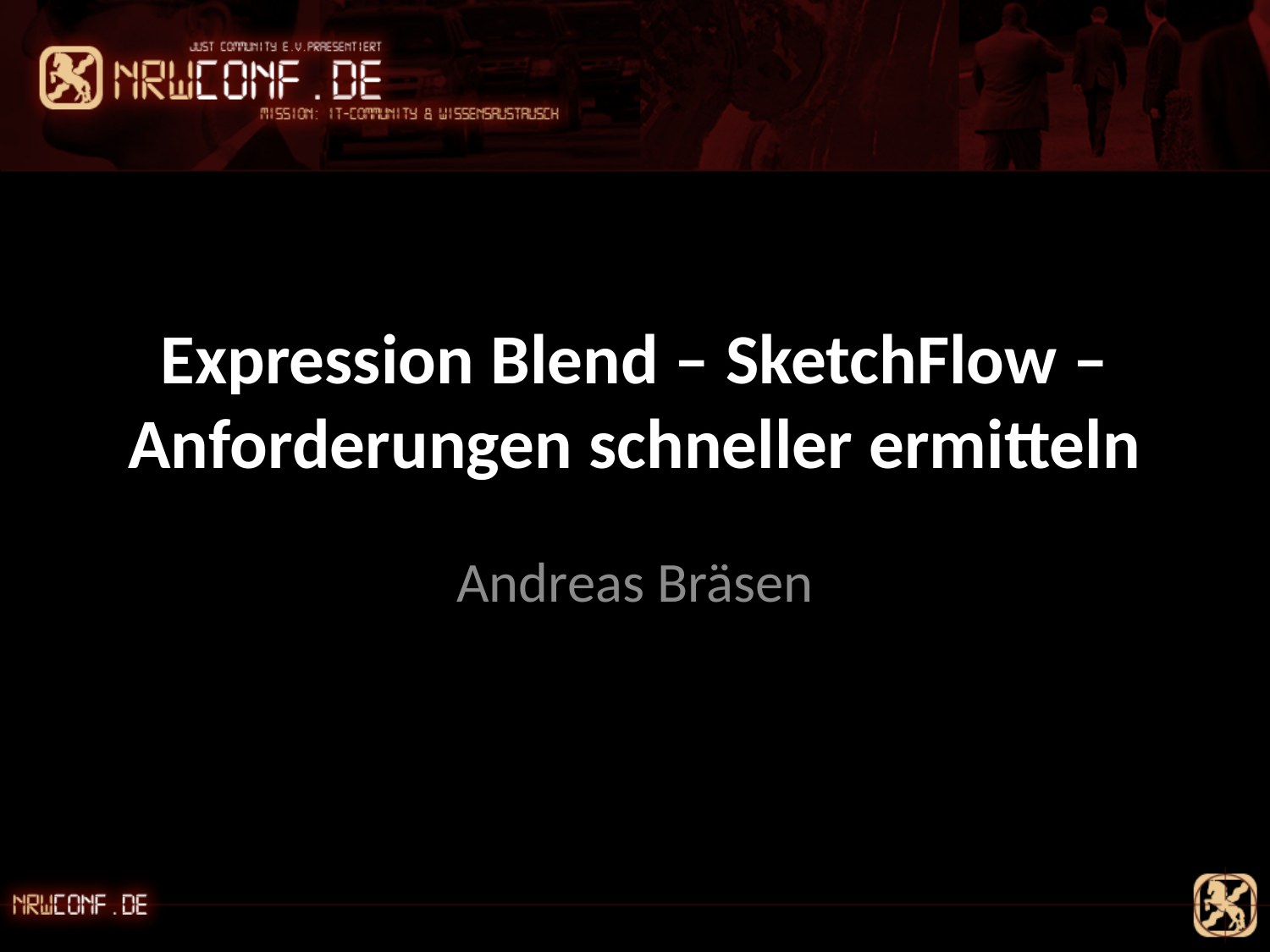

# Expression Blend – SketchFlow – Anforderungen schneller ermitteln
Andreas Bräsen